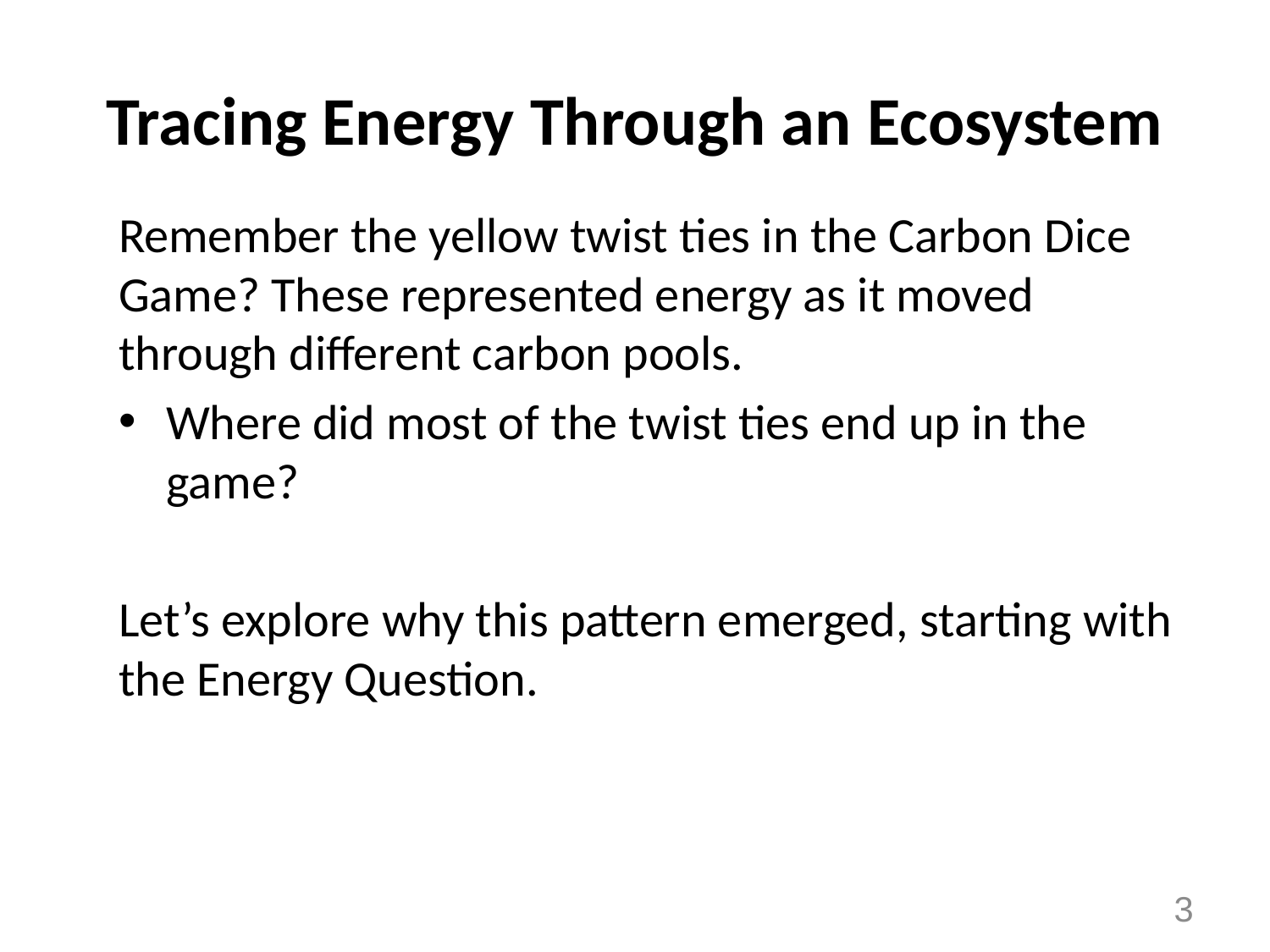

# Tracing Energy Through an Ecosystem
Remember the yellow twist ties in the Carbon Dice Game? These represented energy as it moved through different carbon pools.
Where did most of the twist ties end up in the game?

Let’s explore why this pattern emerged, starting with the Energy Question.
3